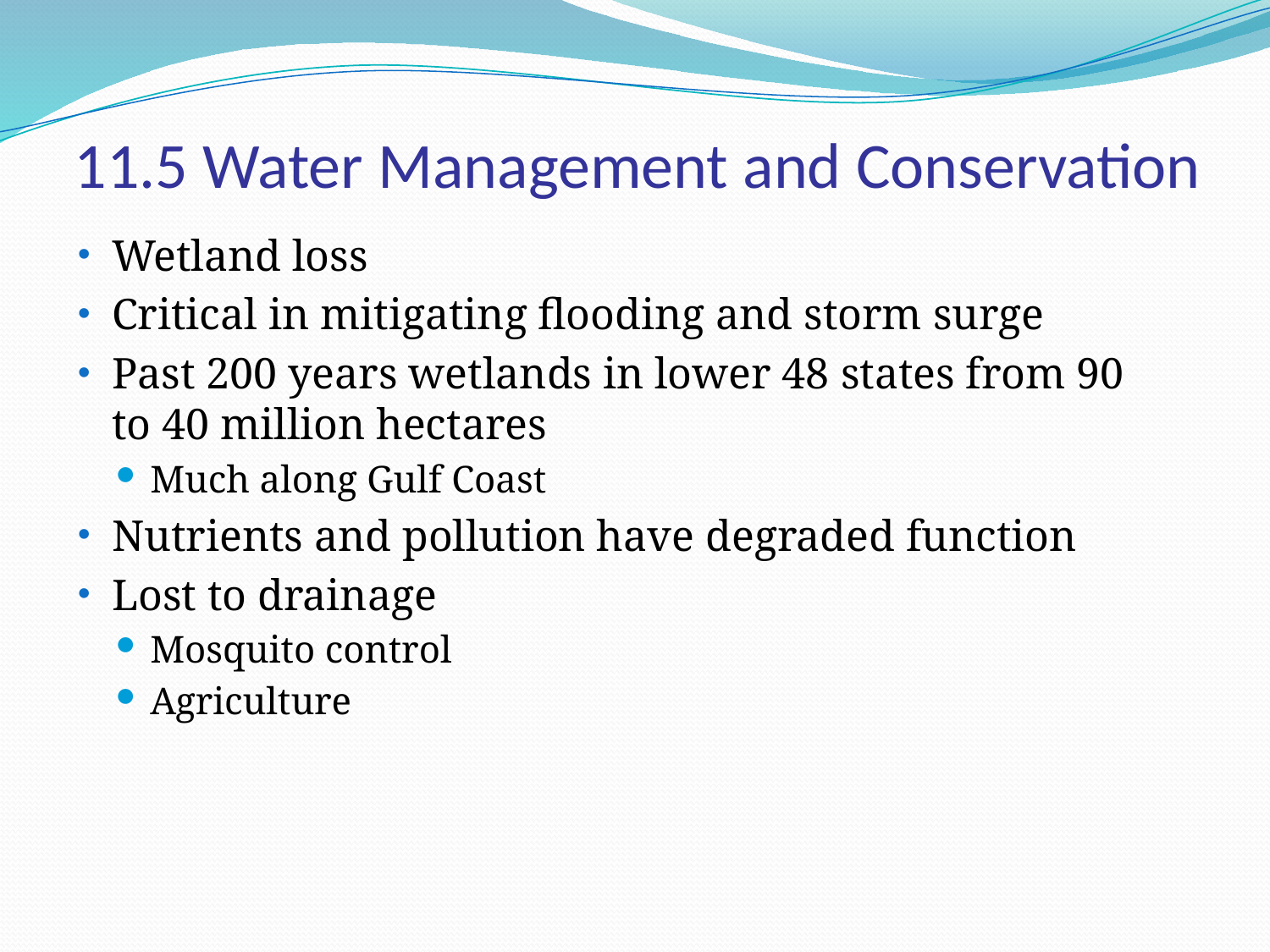

# 11.5 Water Management and Conservation
Wetland loss
Critical in mitigating flooding and storm surge
Past 200 years wetlands in lower 48 states from 90 to 40 million hectares
Much along Gulf Coast
Nutrients and pollution have degraded function
Lost to drainage
Mosquito control
Agriculture